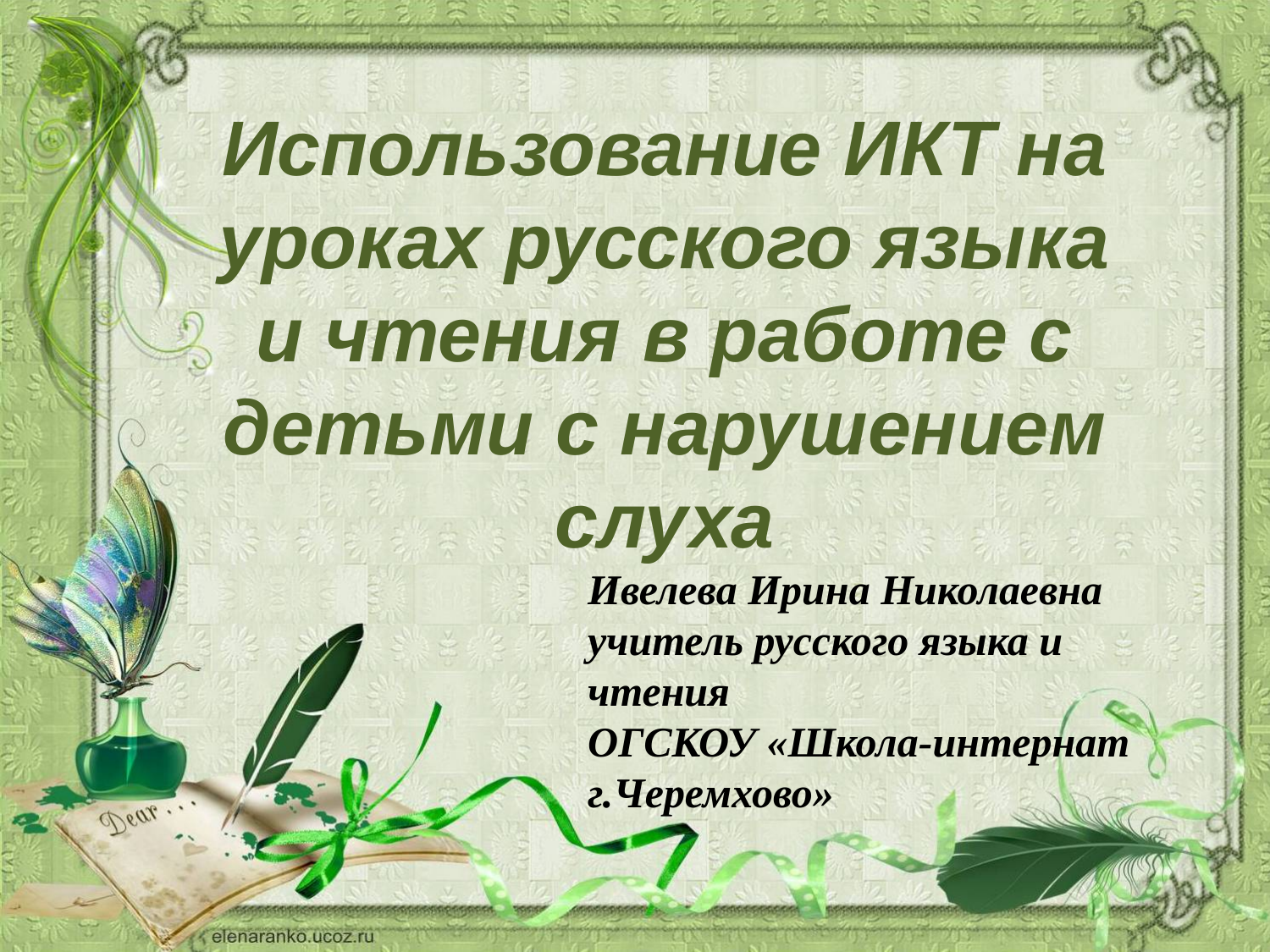

Использование ИКТ на уроках русского языка и чтения в работе с детьми с нарушением слуха
Ивелева Ирина Николаевна
учитель русского языка и чтения
ОГСКОУ «Школа-интернат г.Черемхово»